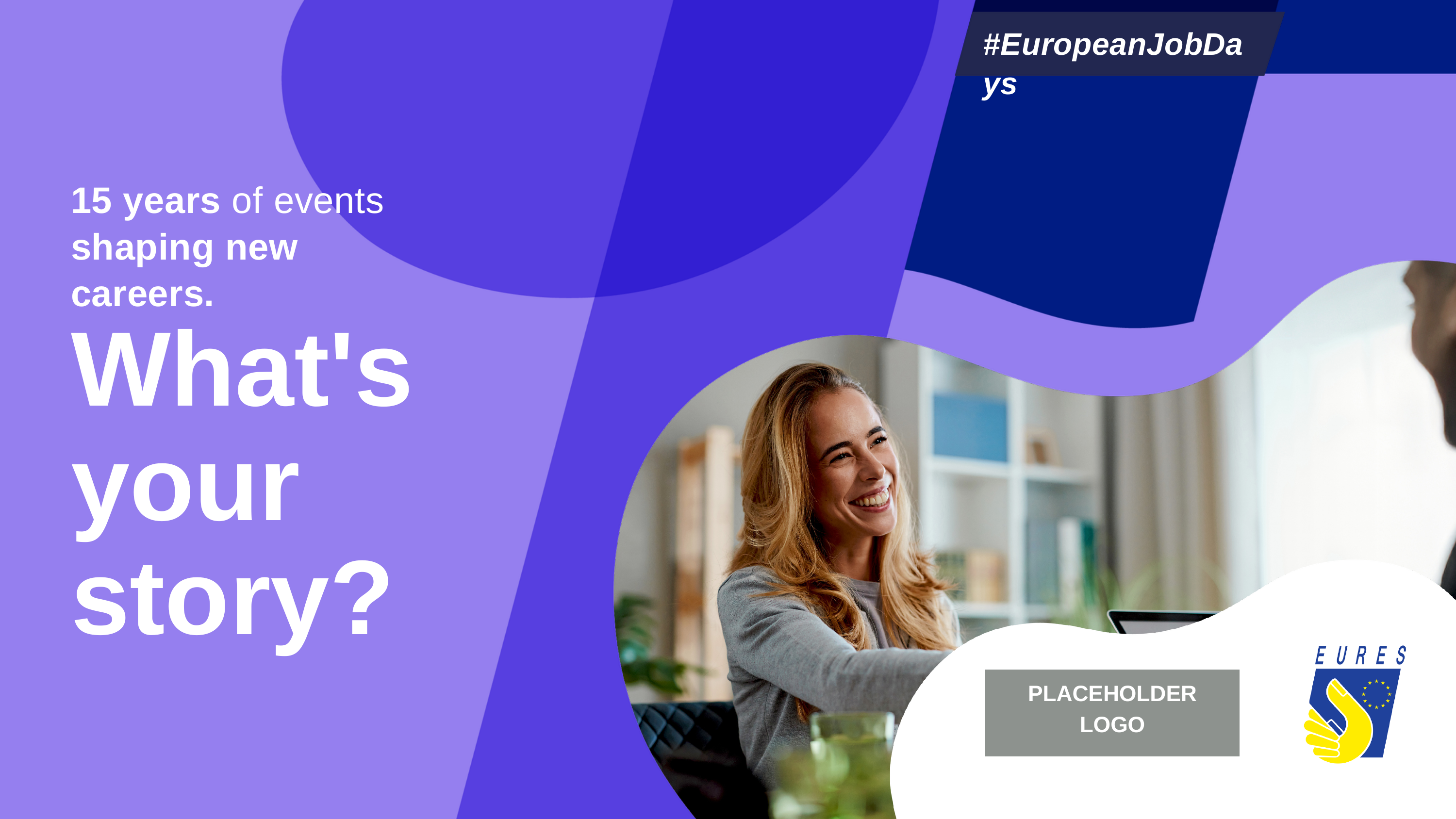

#EuropeanJobDays

15 years of events
shaping new careers.
What's your
story?

PLACEHOLDER
LOGO